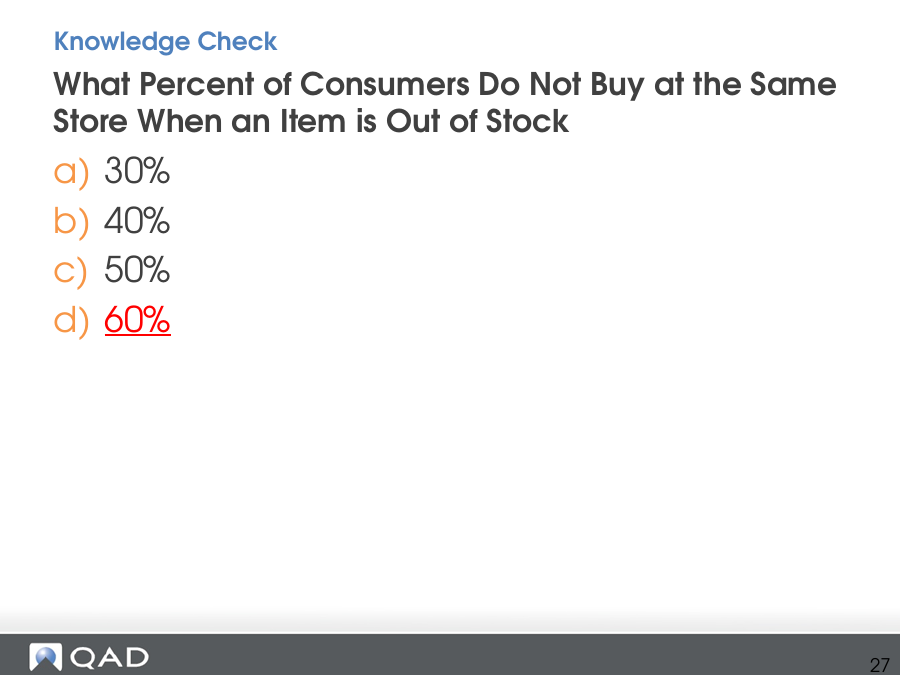

Knowledge Check
# What Percent of Consumers Do Not Buy at the Same Store When an Item is Out of Stock
30%
40%
50%
60%

27